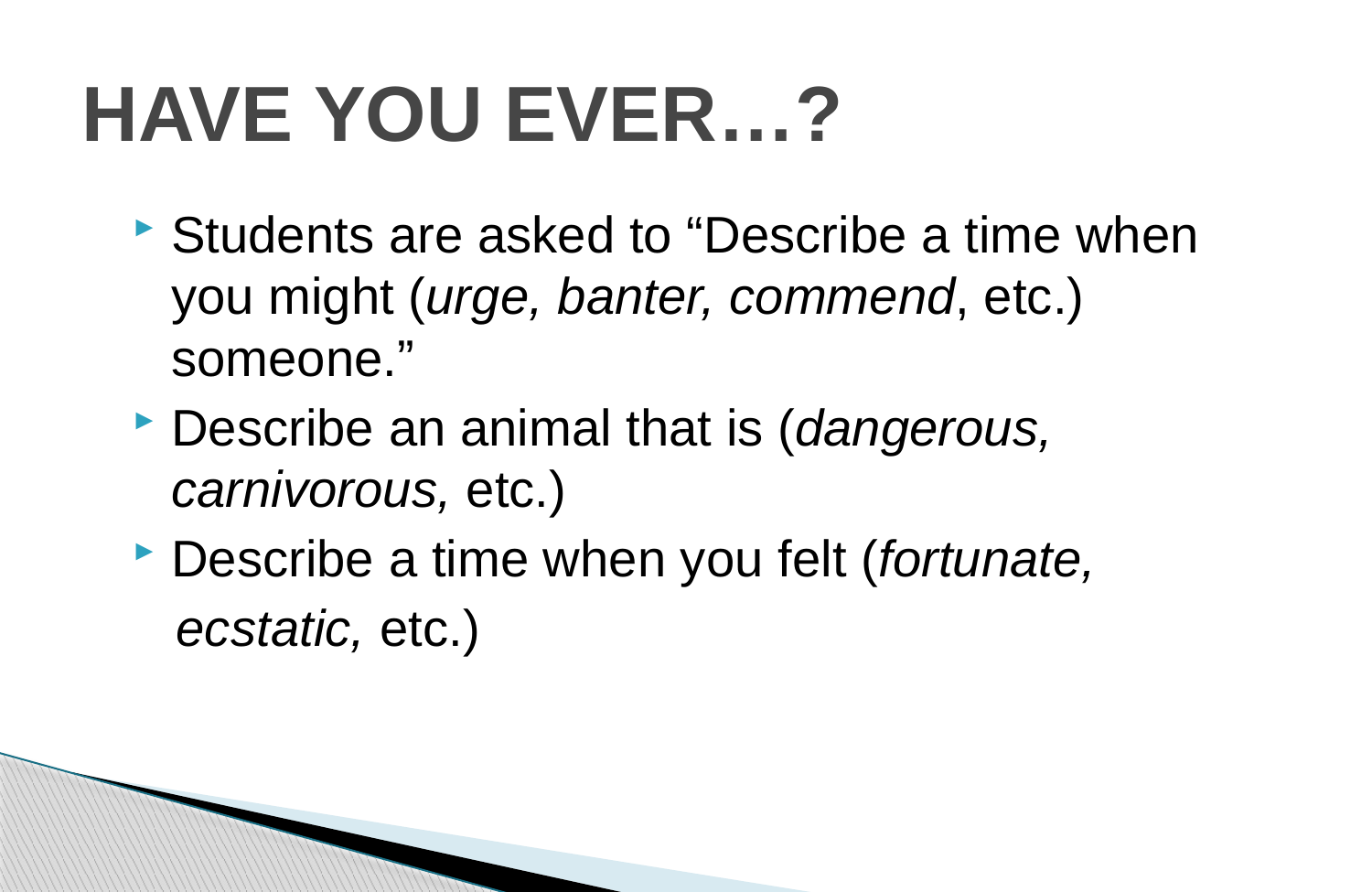

# HAVE YOU EVER…?
Students are asked to “Describe a time when you might (urge, banter, commend, etc.) someone.”
Describe an animal that is (dangerous, carnivorous, etc.)
Describe a time when you felt (fortunate,
   ecstatic, etc.)